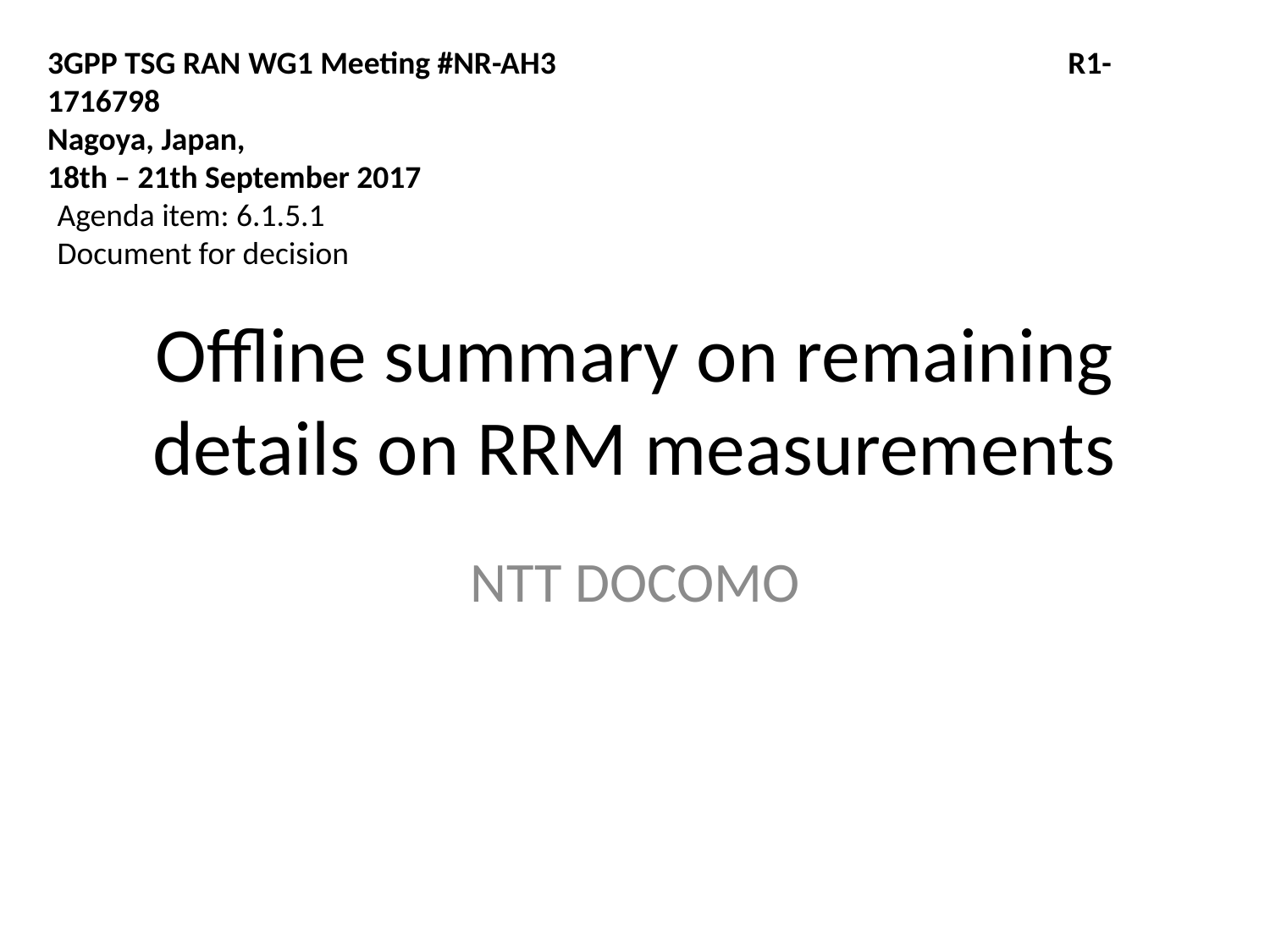

3GPP TSG RAN WG1 Meeting #NR-AH3		　　　　　　　    R1-1716798
Nagoya, Japan,
18th – 21th September 2017
Agenda item: 6.1.5.1
Document for decision
# Offline summary on remaining details on RRM measurements
NTT DOCOMO